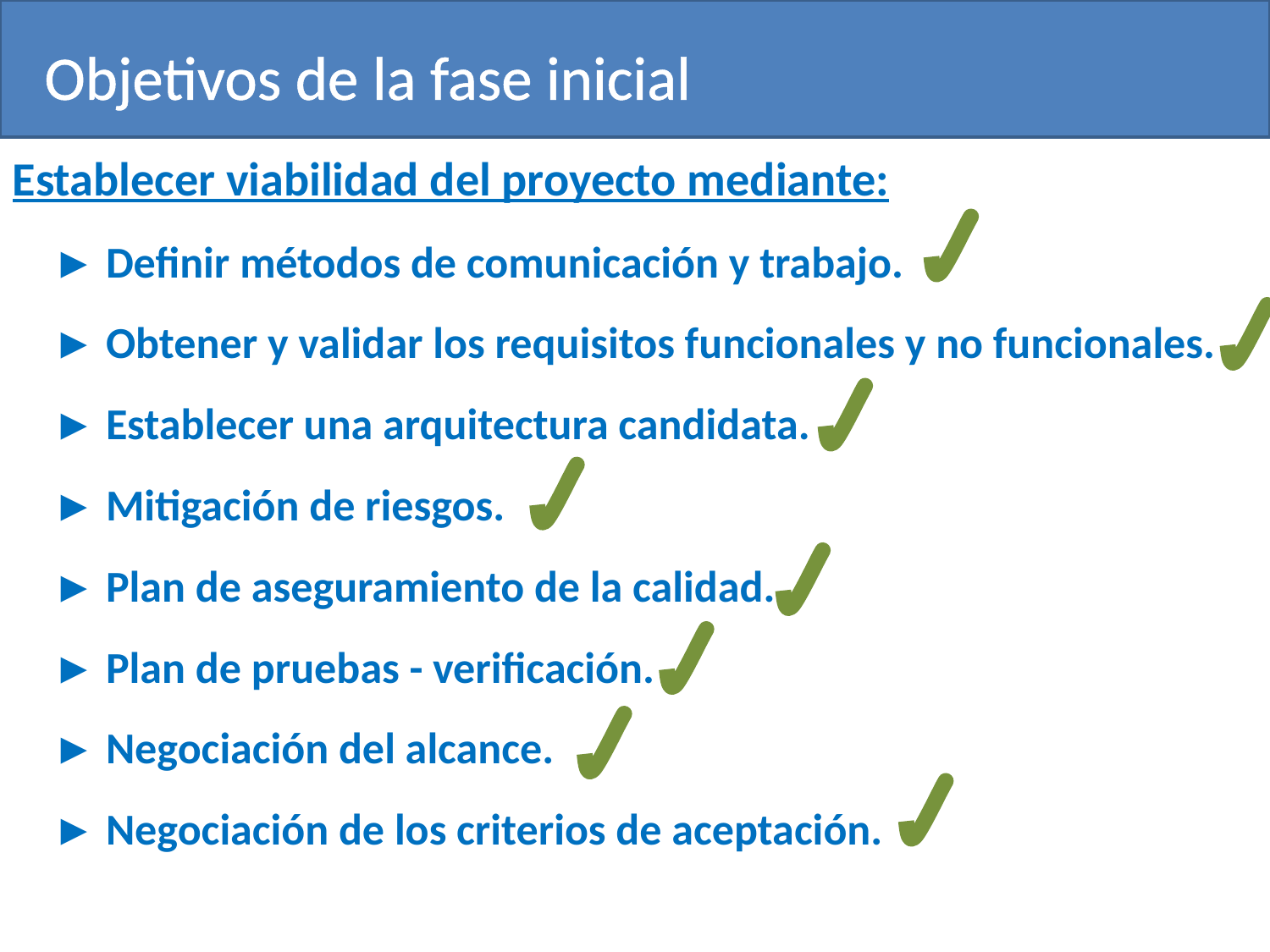

Objetivos de la fase inicial
Establecer viabilidad del proyecto mediante:

    ► Definir métodos de comunicación y trabajo.

    ► Obtener y validar los requisitos funcionales y no funcionales.

    ► Establecer una arquitectura candidata.

    ► Mitigación de riesgos.

    ► Plan de aseguramiento de la calidad.

    ► Plan de pruebas - verificación.

    ► Negociación del alcance.

    ► Negociación de los criterios de aceptación.